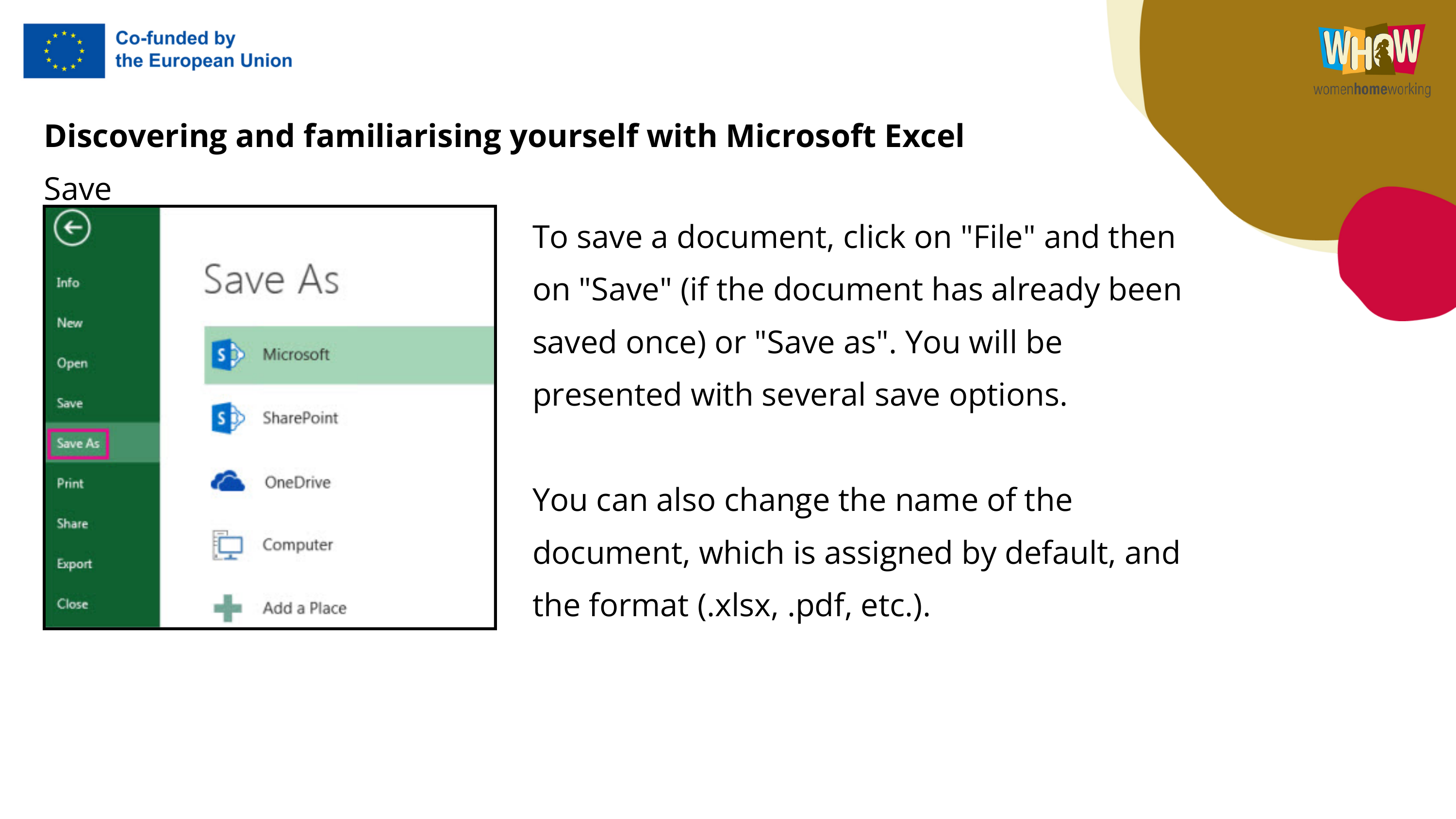

Discovering and familiarising yourself with Microsoft Excel
Save
To save a document, click on "File" and then on "Save" (if the document has already been saved once) or "Save as". You will be presented with several save options.

You can also change the name of the document, which is assigned by default, and the format (.xlsx, .pdf, etc.).